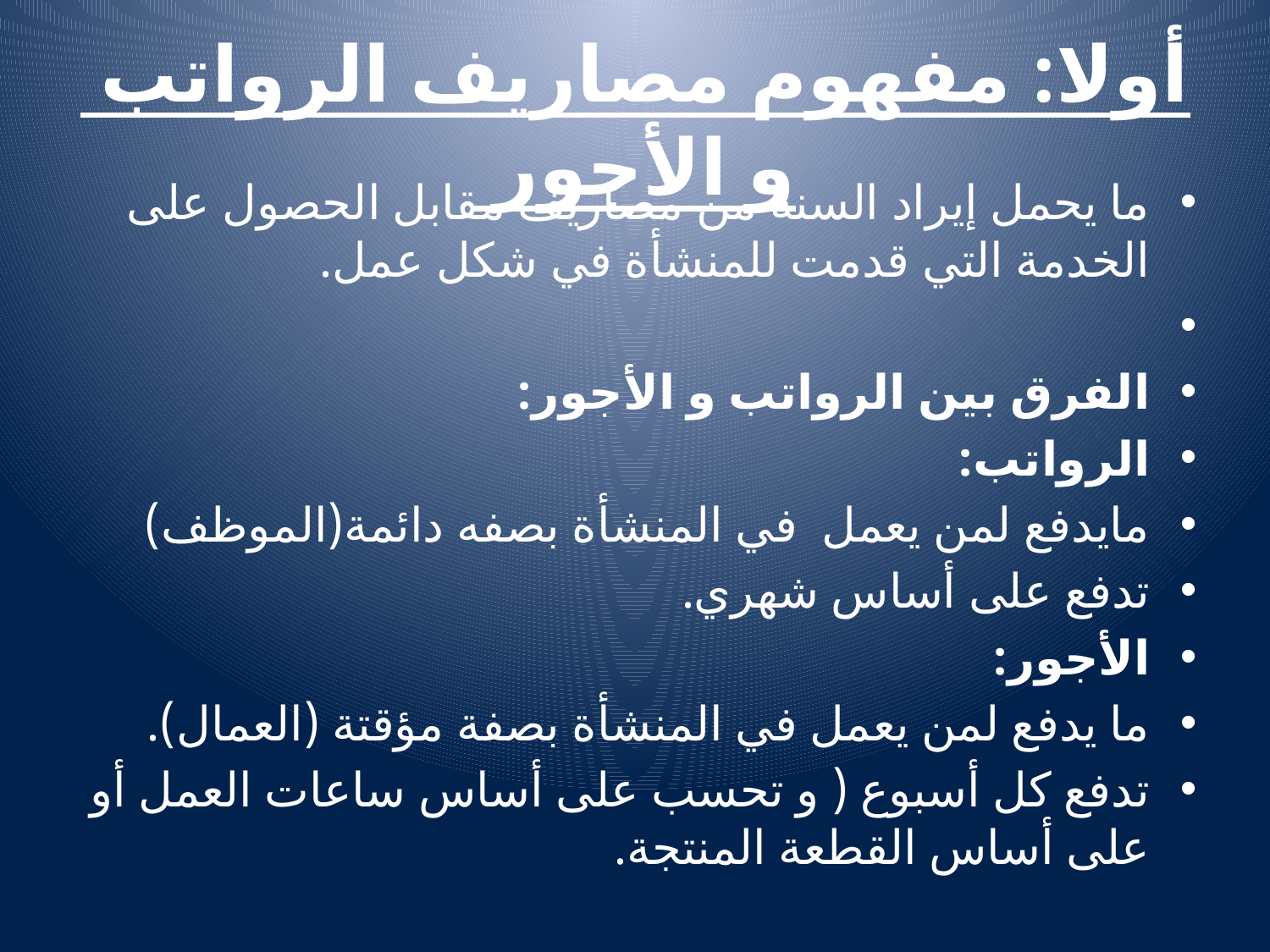

# أولا: مفهوم مصاريف الرواتب  و الأجور
ما يحمل إيراد السنة من مصاريف مقابل الحصول على الخدمة التي قدمت للمنشأة في شكل عمل.

الفرق بين الرواتب و الأجور:
الرواتب:
مايدفع لمن يعمل  في المنشأة بصفه دائمة(الموظف)
تدفع على أساس شهري.
الأجور:
ما يدفع لمن يعمل في المنشأة بصفة مؤقتة (العمال).
تدفع كل أسبوع ( و تحسب على أساس ساعات العمل أو على أساس القطعة المنتجة.